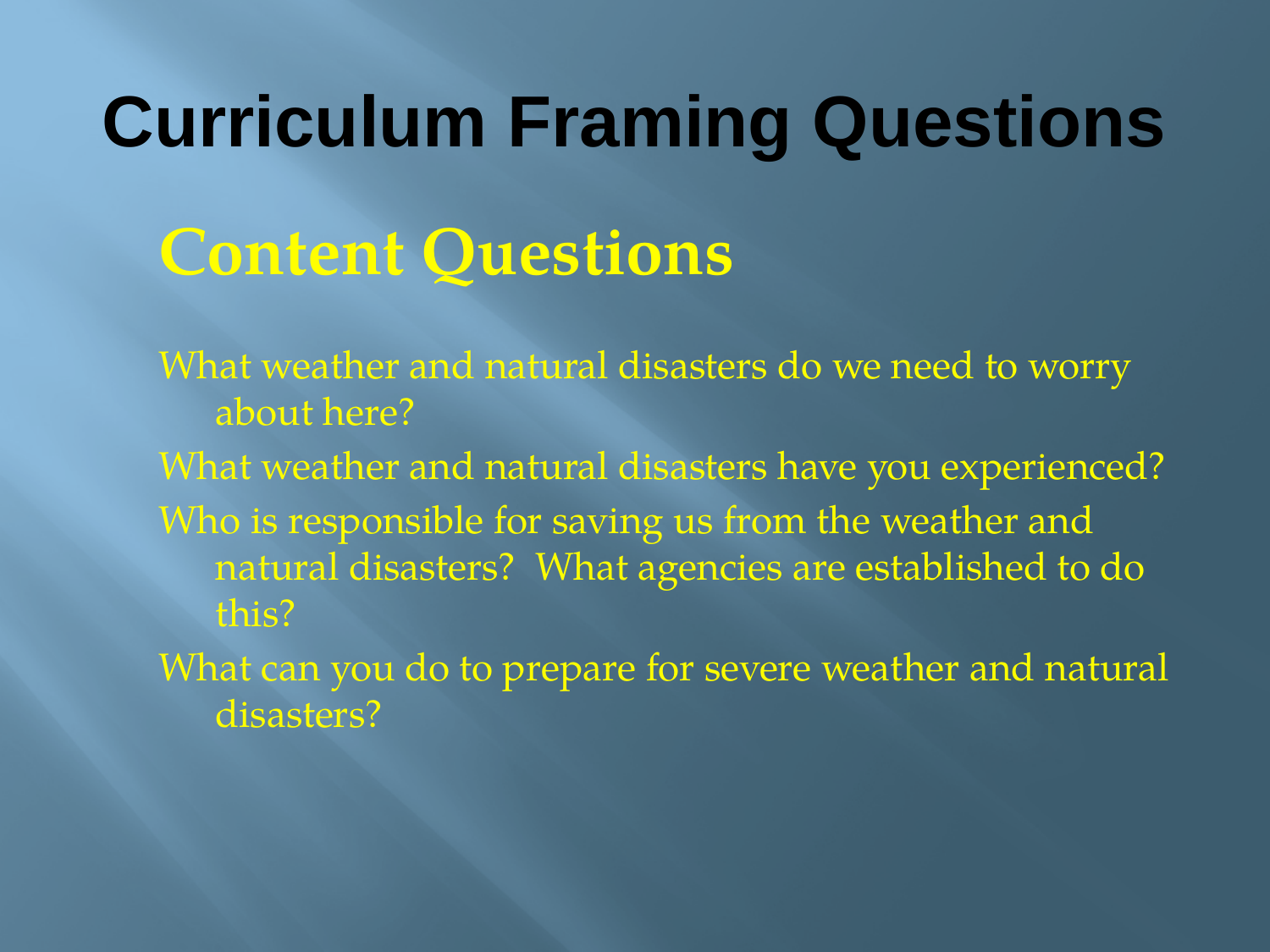

# Curriculum Framing Questions
Content Questions

What weather and natural disasters do we need to worry about here?
What weather and natural disasters have you experienced?
Who is responsible for saving us from the weather and natural disasters?  What agencies are established to do this?
What can you do to prepare for severe weather and natural disasters?